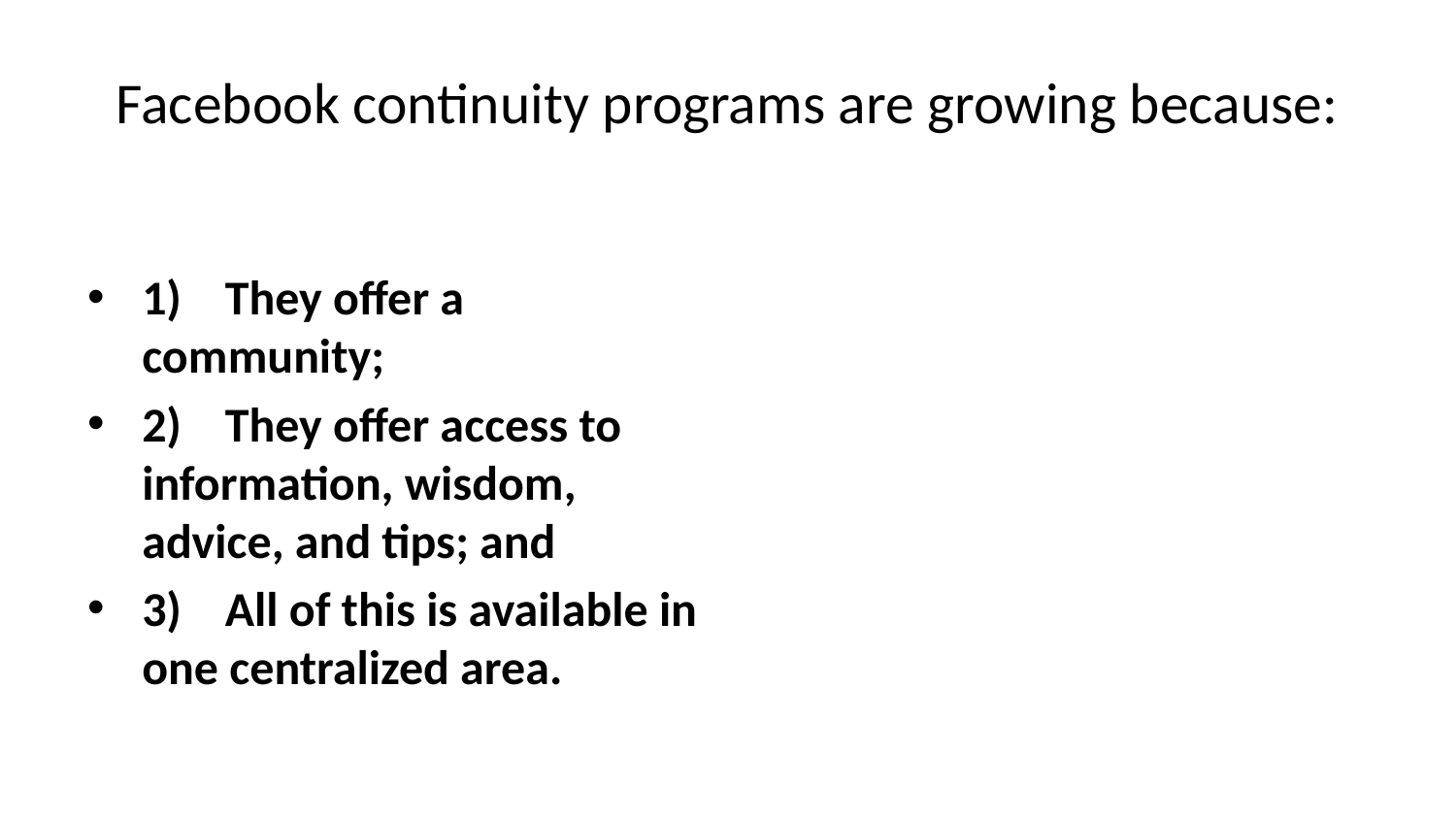

# Facebook continuity programs are growing because:

1)    They offer a community;
2)    They offer access to information, wisdom, advice, and tips; and
3)    All of this is available in one centralized area.